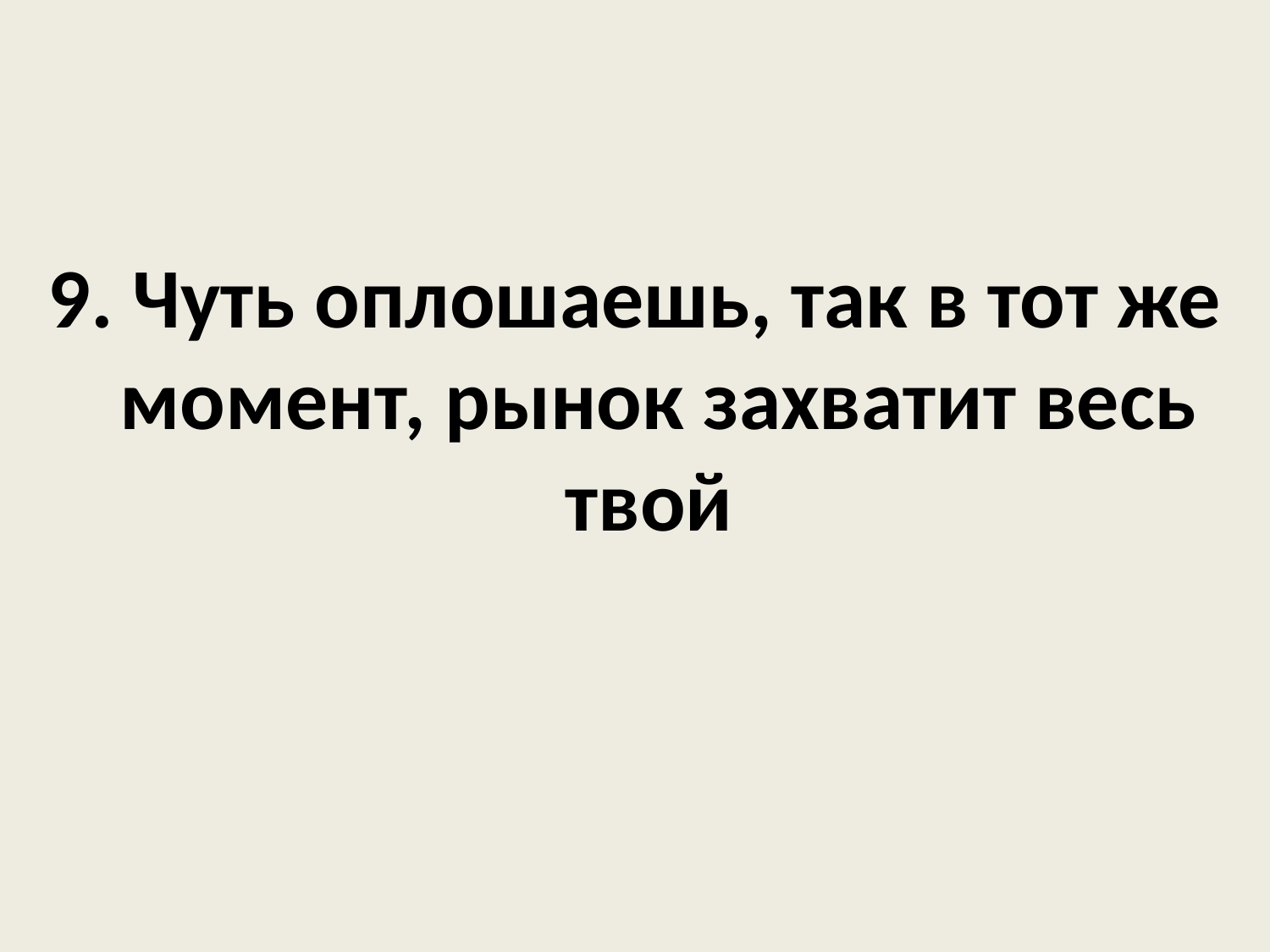

9. Чуть оплошаешь, так в тот же момент, рынок захватит весь твой
#